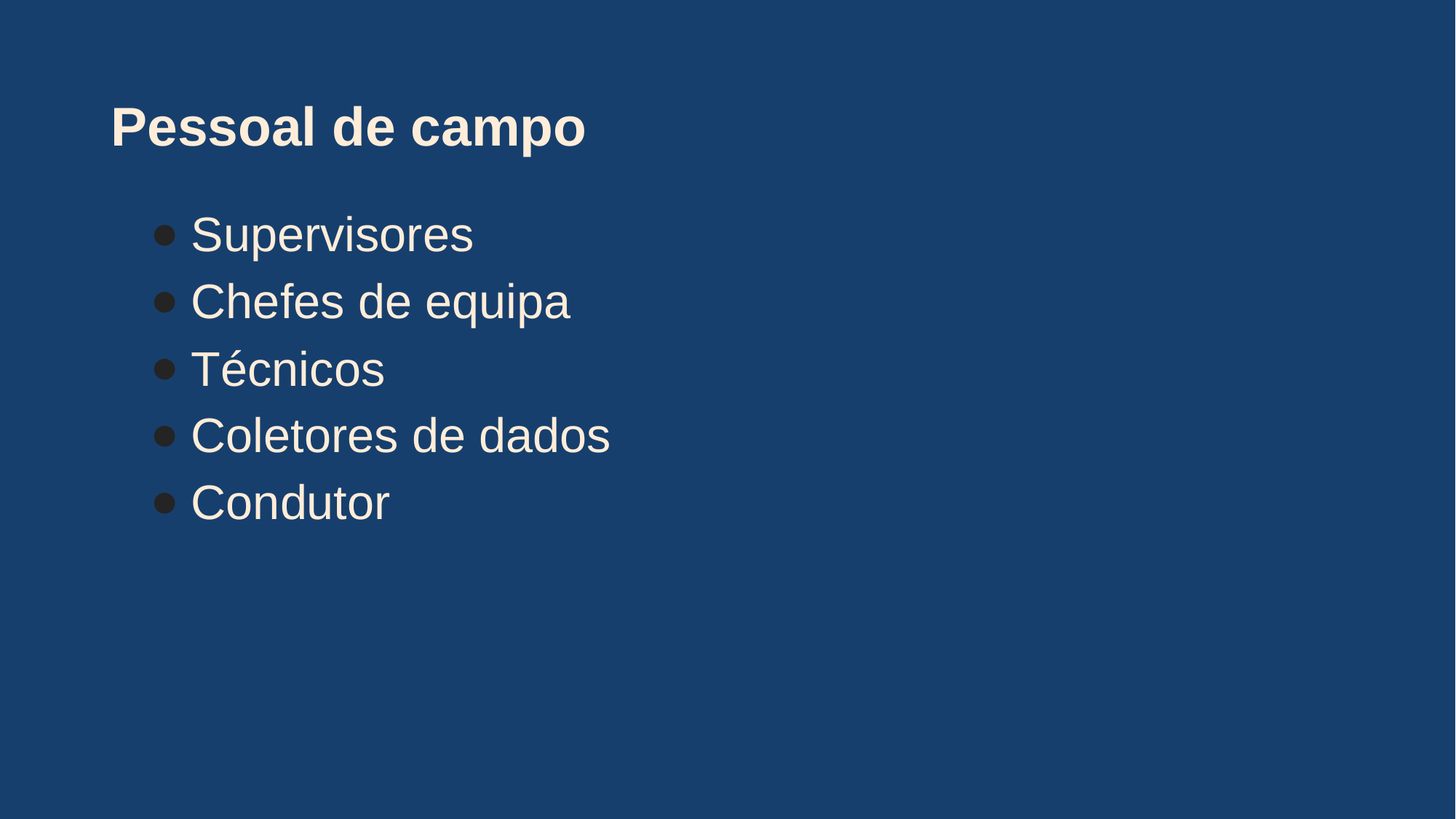

# Pessoal de campo
Supervisores
Chefes de equipa
Técnicos
Coletores de dados
Condutor